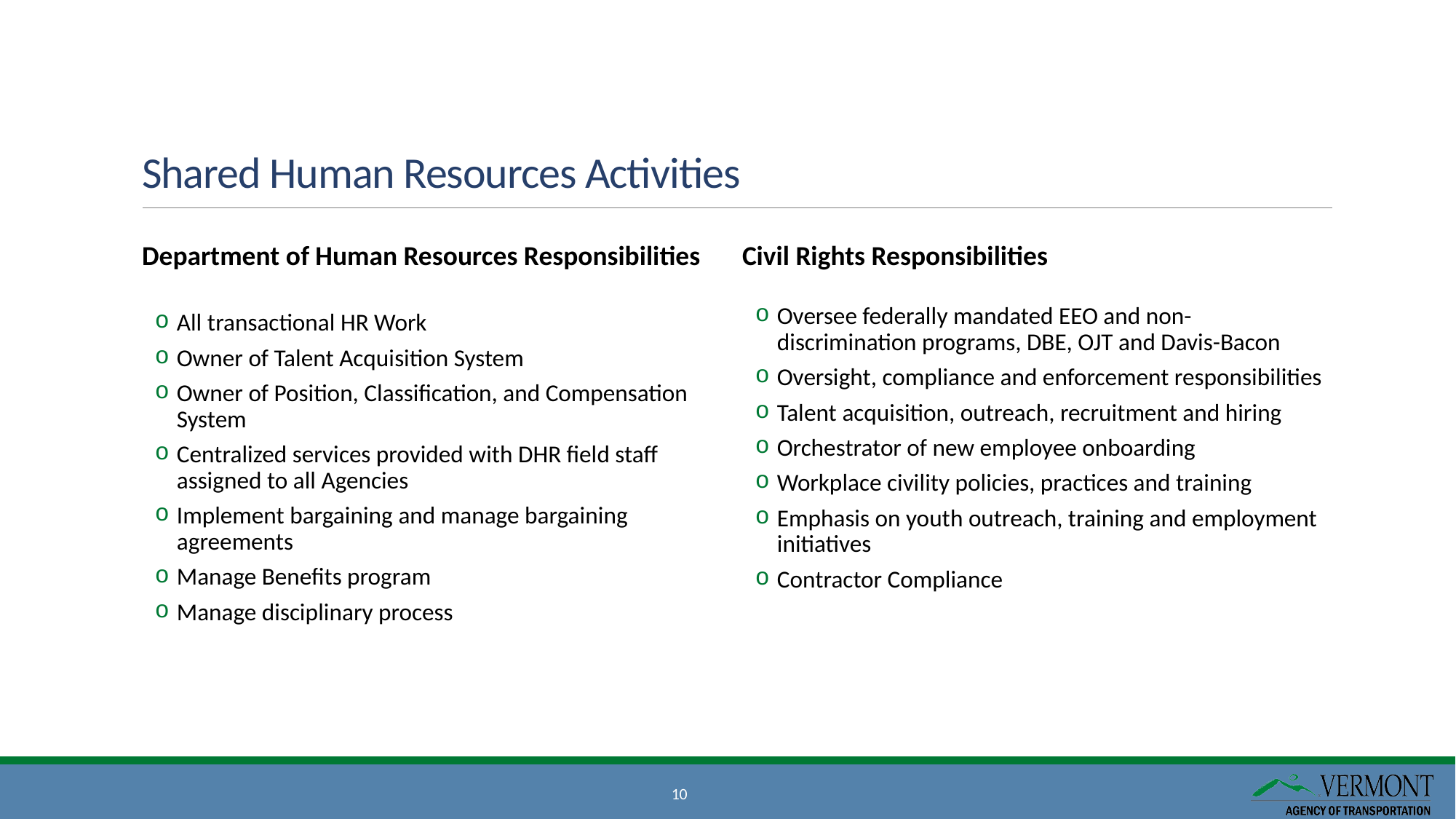

# Shared Human Resources Activities

Department of Human Resources Responsibilities
All transactional HR Work
Owner of Talent Acquisition System
Owner of Position, Classification, and Compensation System
Centralized services provided with DHR field staff assigned to all Agencies
Implement bargaining and manage bargaining agreements
Manage Benefits program
Manage disciplinary process

Civil Rights Responsibilities
Oversee federally mandated EEO and non-discrimination programs, DBE, OJT and Davis-Bacon
Oversight, compliance and enforcement responsibilities
Talent acquisition, outreach, recruitment and hiring
Orchestrator of new employee onboarding
Workplace civility policies, practices and training
Emphasis on youth outreach, training and employment initiatives
Contractor Compliance

10